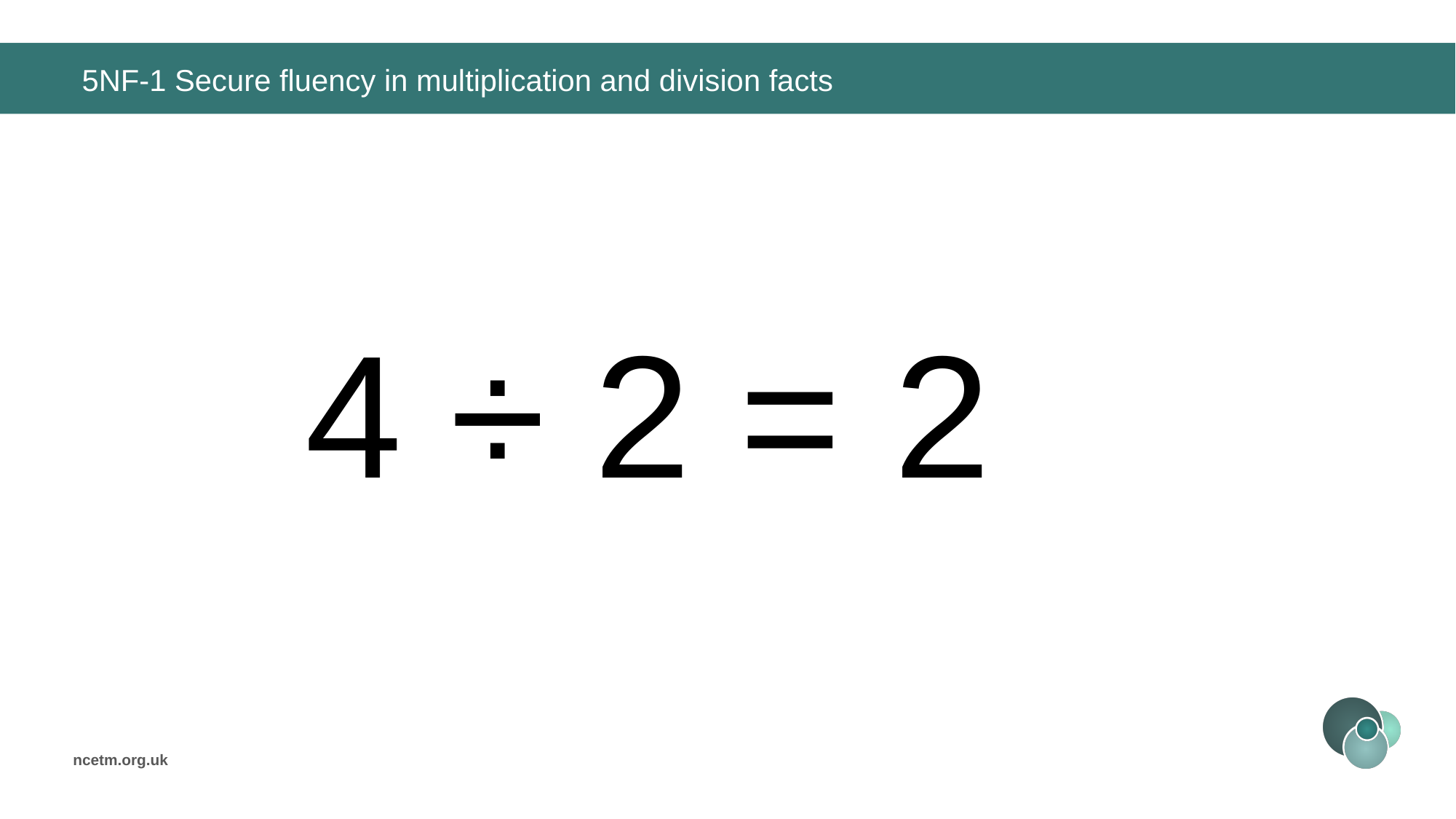

# 5NF-1 Secure fluency in multiplication and division facts
4 ÷ 2 =
2